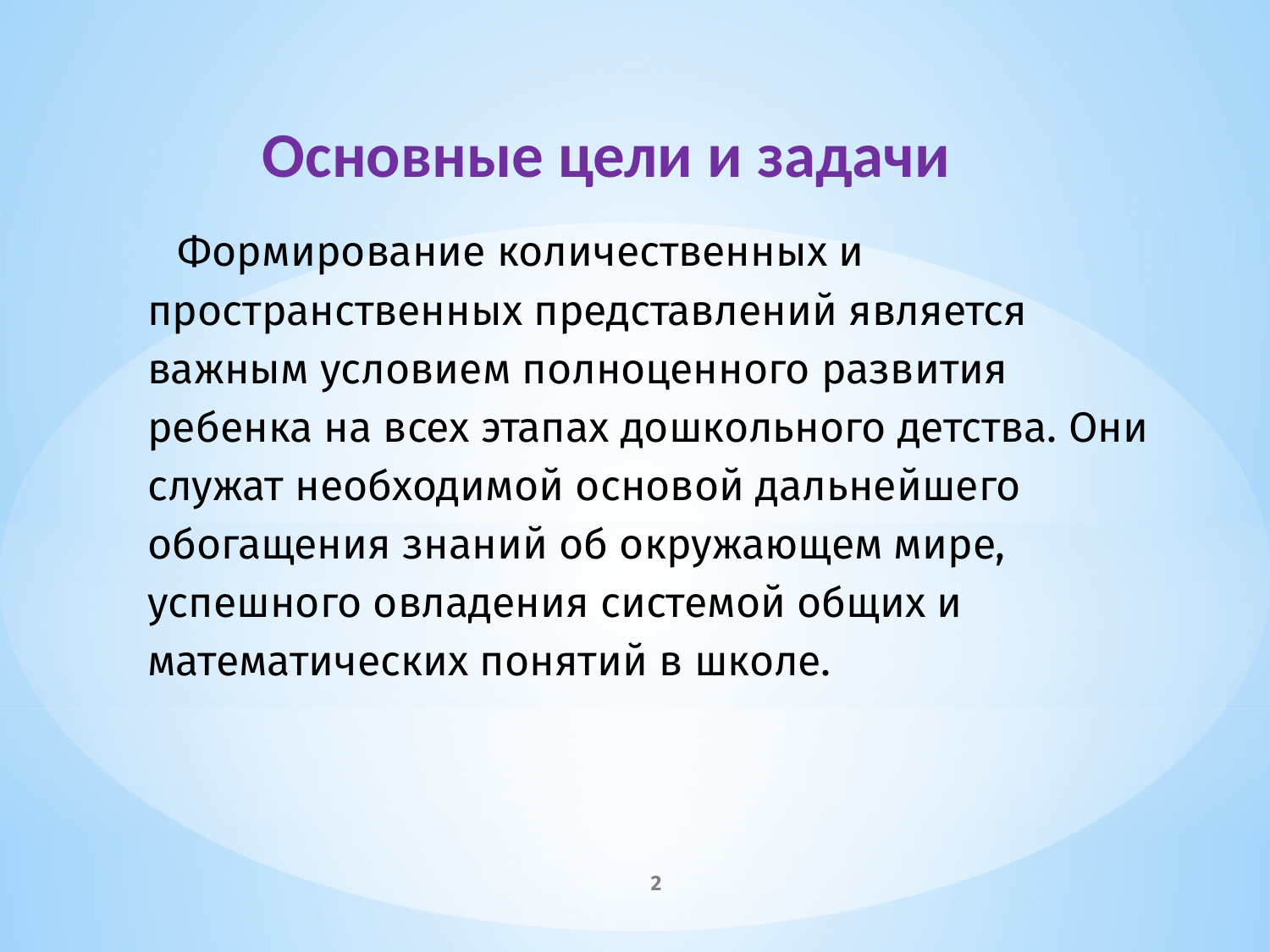

Основные цели и задачи
   Формирование количественных и пространственных представлений является важным условием полноценного развития ребенка на всех этапах дошкольного детства. Они служат необходимой основой дальнейшего обогащения знаний об окружающем мире, успешного овладения системой общих и математических понятий в школе.
2